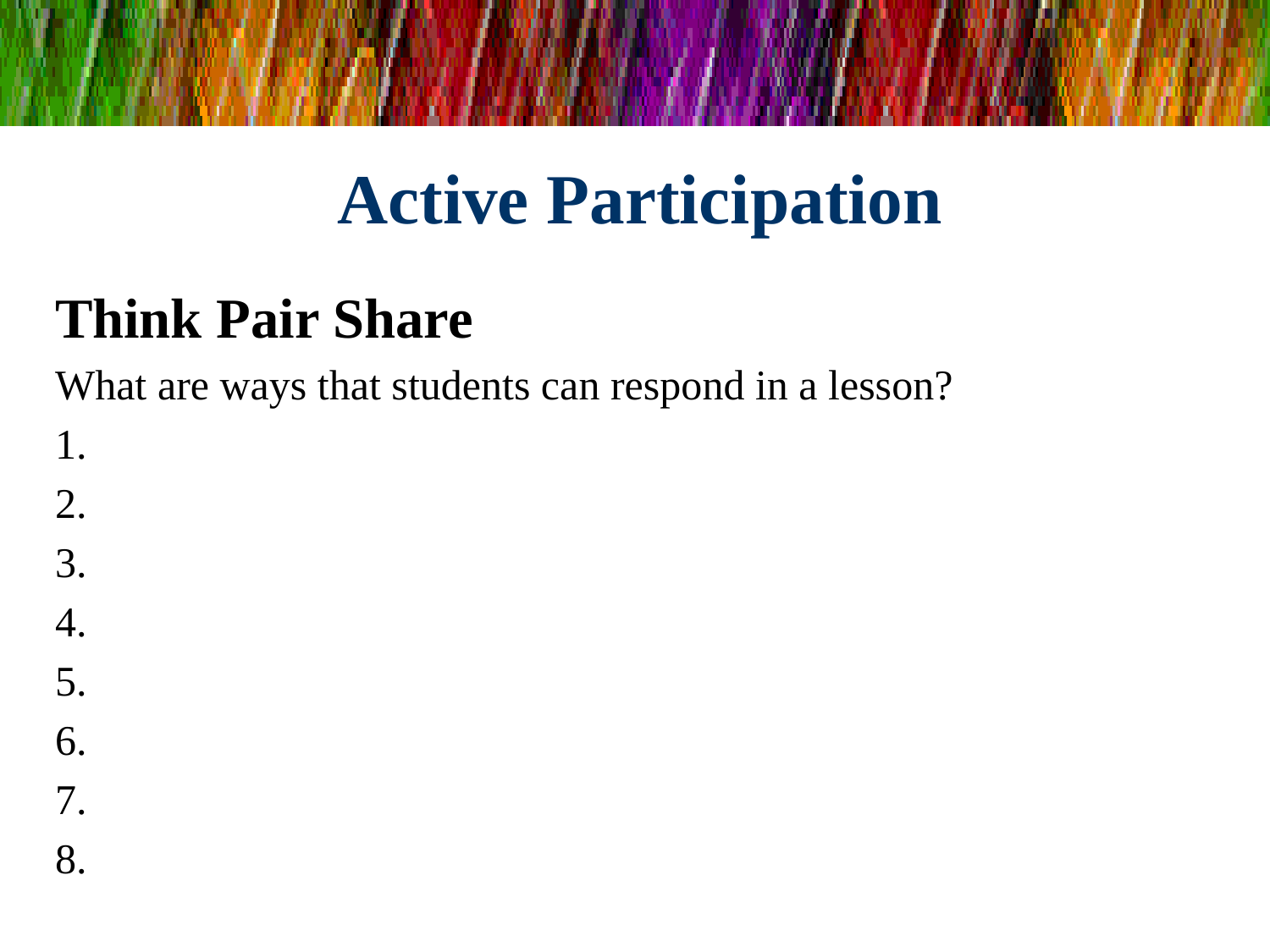

# Active Participation
Think Pair Share
What are ways that students can respond in a lesson?
1.
2.
3.
4.
5.
6.
7.
8.